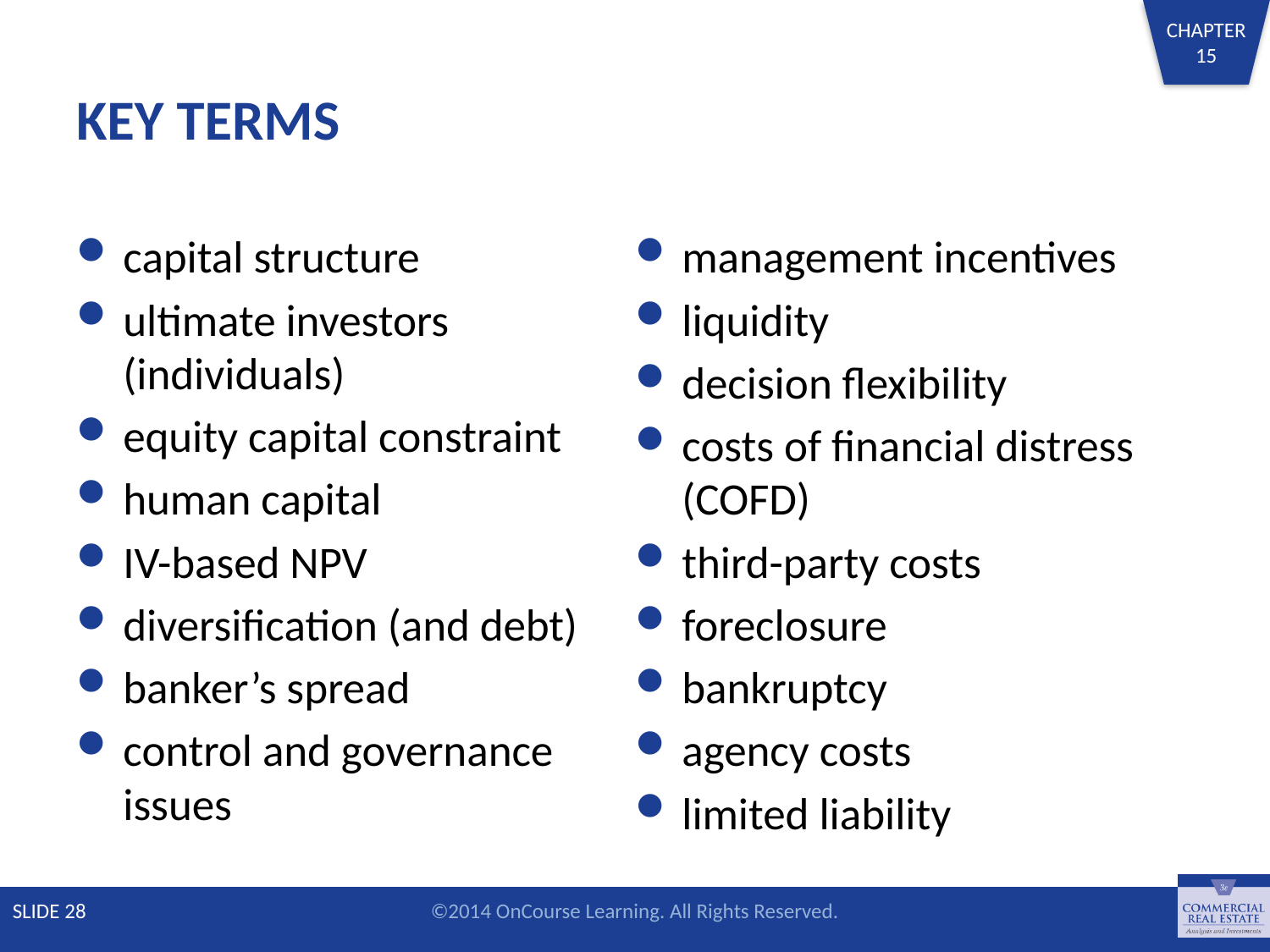

# KEY TERMS
capital structure
ultimate investors (individuals)
equity capital constraint
human capital
IV-based NPV
diversification (and debt)
banker’s spread
control and governance issues
management incentives
liquidity
decision flexibility
costs of financial distress (COFD)
third-party costs
foreclosure
bankruptcy
agency costs
limited liability
SLIDE 28